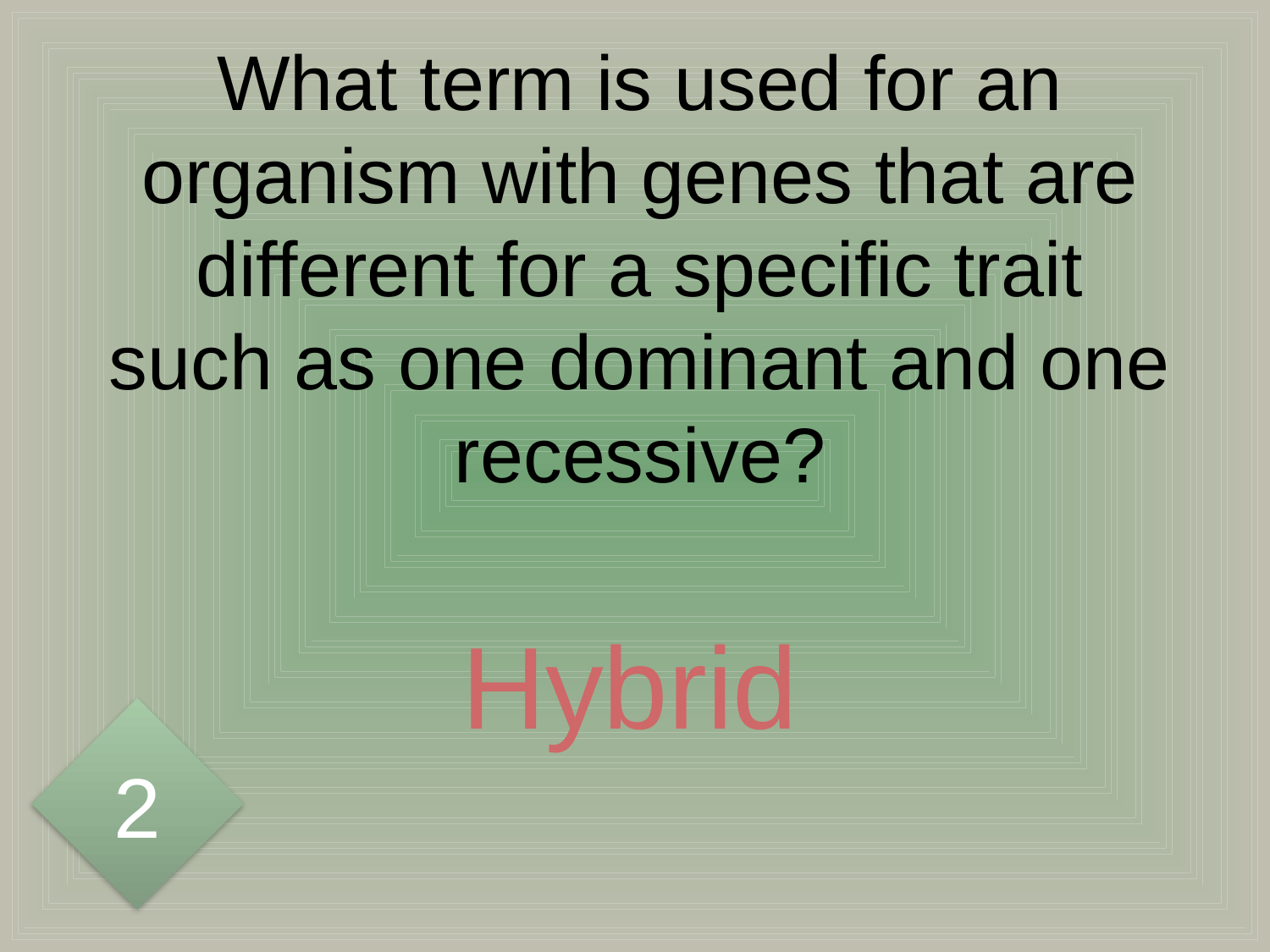

# What term is used for an organism with genes that are different for a specific trait such as one dominant and one recessive?
Hybrid
2